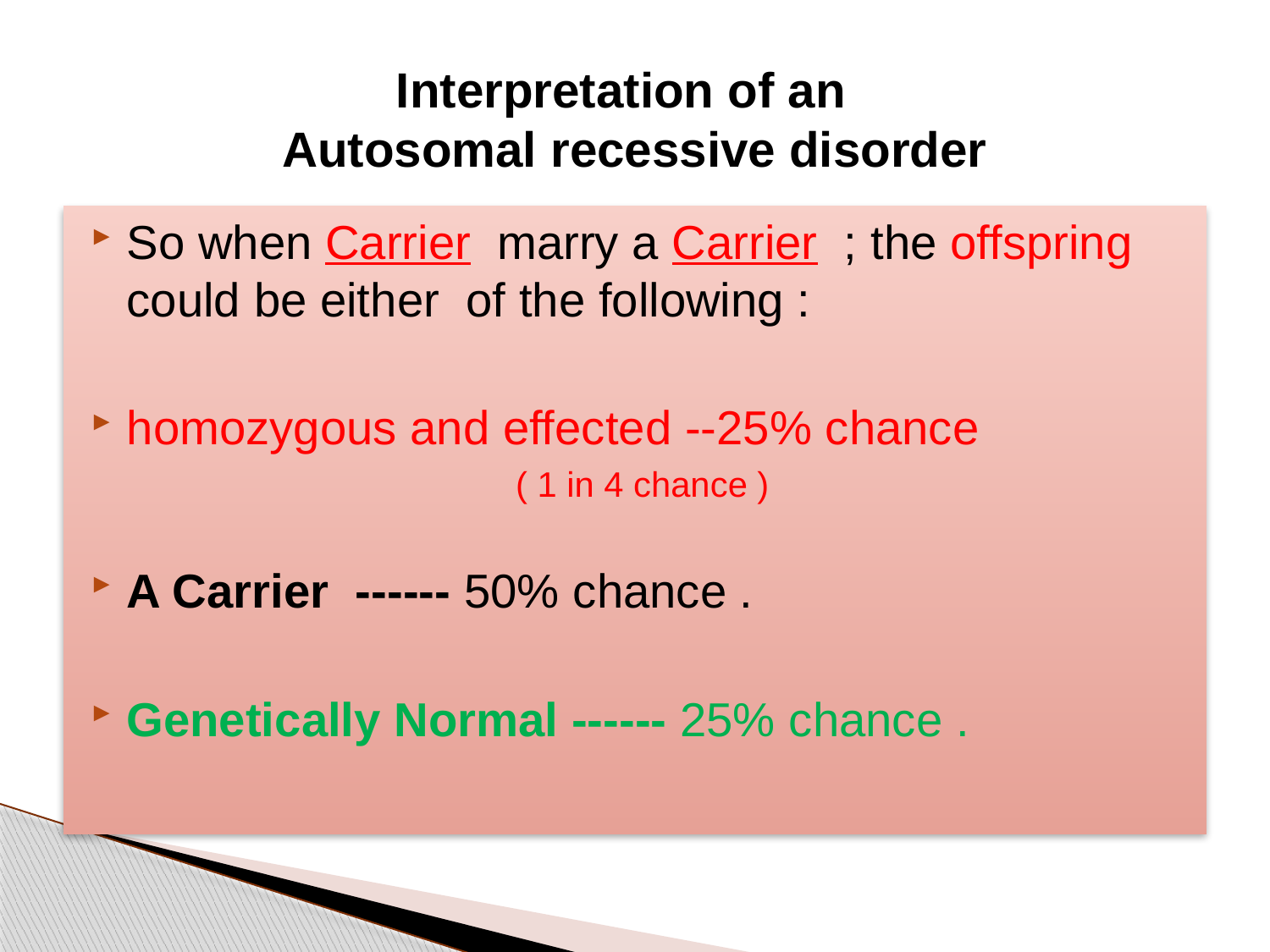

# Interpretation of an Autosomal recessive disorder
So when Carrier  marry a Carrier  ; the offspring could be either  of the following :

homozygous and effected --25% chance
( 1 in 4 chance )

A Carrier  ------ 50% chance .

Genetically Normal ------ 25% chance .